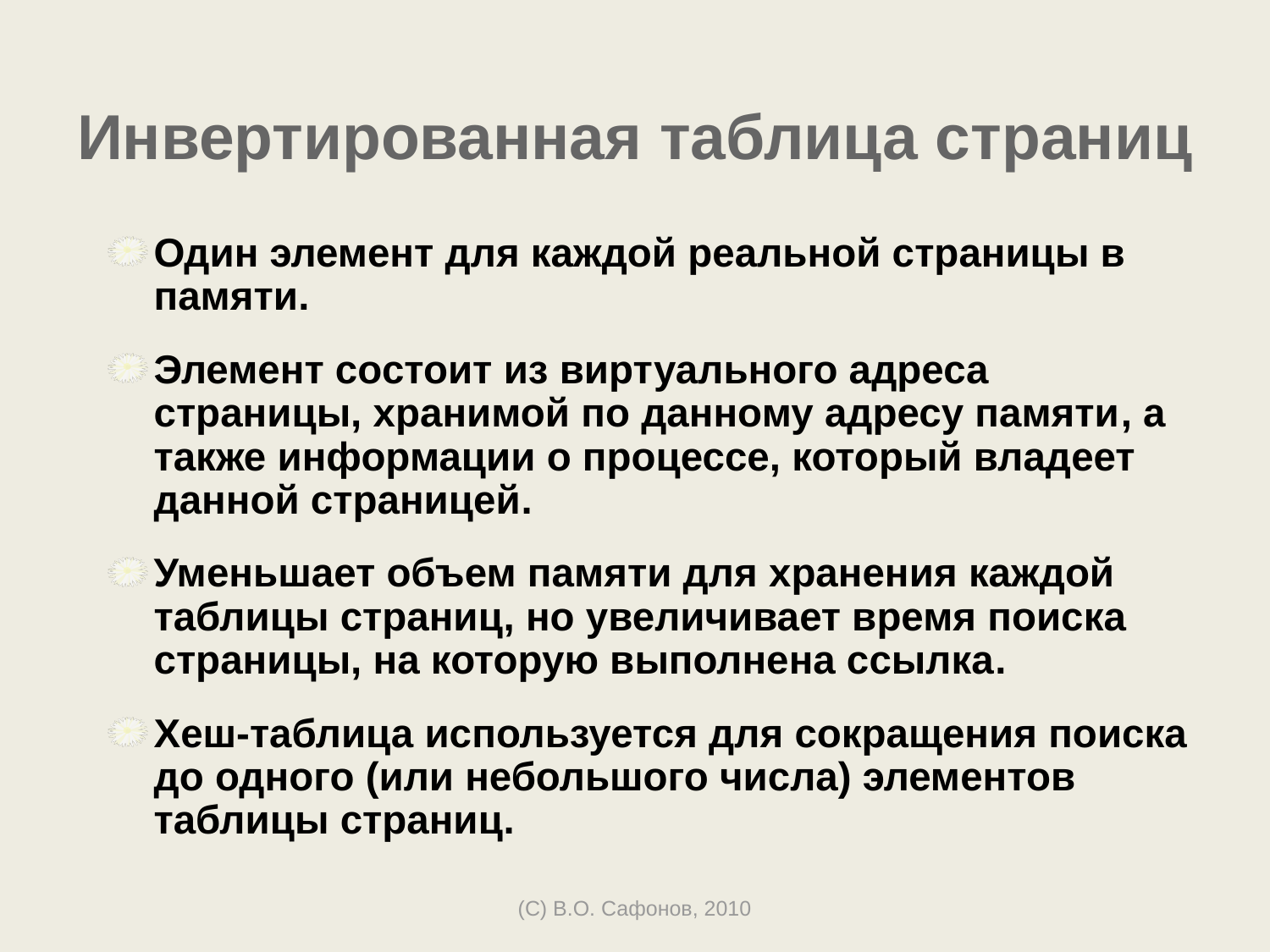

# Инвертированная таблица страниц
Один элемент для каждой реальной страницы в памяти.
Элемент состоит из виртуального адреса страницы, хранимой по данному адресу памяти, а также информации о процессе, который владеет данной страницей.
Уменьшает объем памяти для хранения каждой таблицы страниц, но увеличивает время поиска страницы, на которую выполнена ссылка.
Хеш-таблица используется для сокращения поиска до одного (или небольшого числа) элементов таблицы страниц.

(C) В.О. Сафонов, 2010